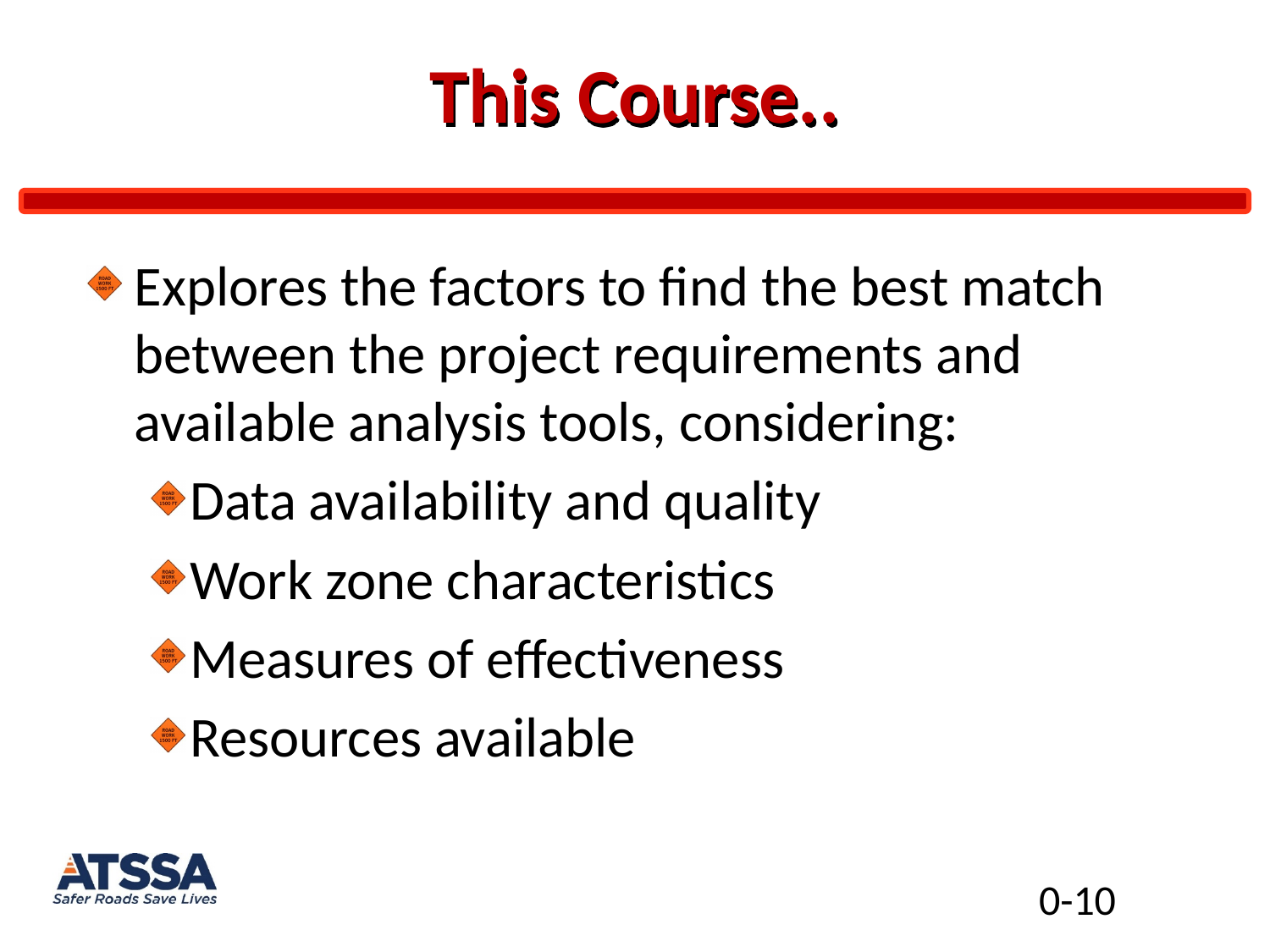

# This Course..
Explores the factors to find the best match between the project requirements and available analysis tools, considering:
Data availability and quality
Work zone characteristics
Measures of effectiveness
Resources available